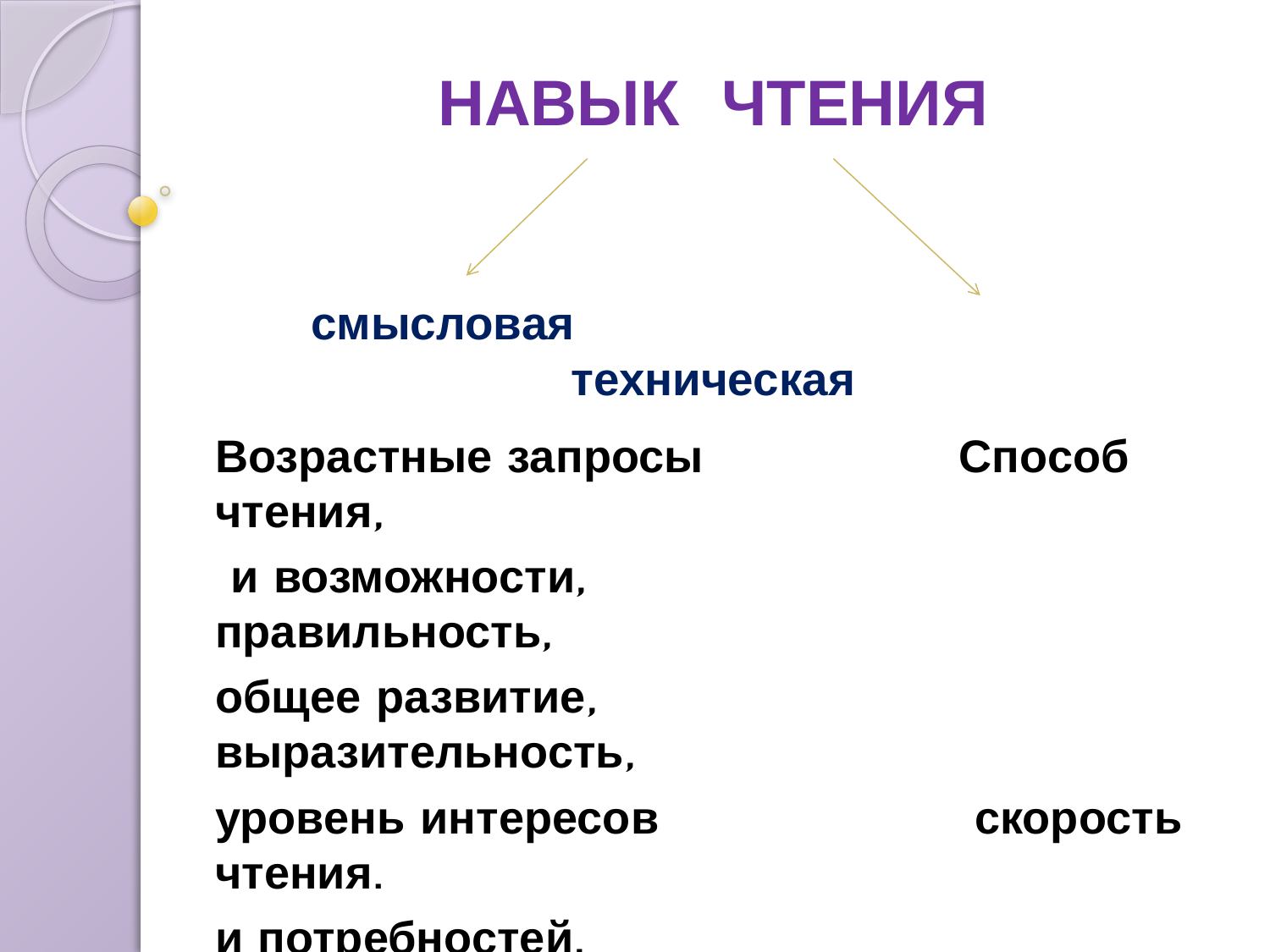

# НАВЫК  ЧТЕНИЯ смысловая                                     техническая
Возрастные запросы                 Способ чтения,
 и возможности,                           правильность,
общее развитие,                          выразительность,
уровень интересов                     скорость чтения.
и потребностей,
начитанности,
жизненного опыта…